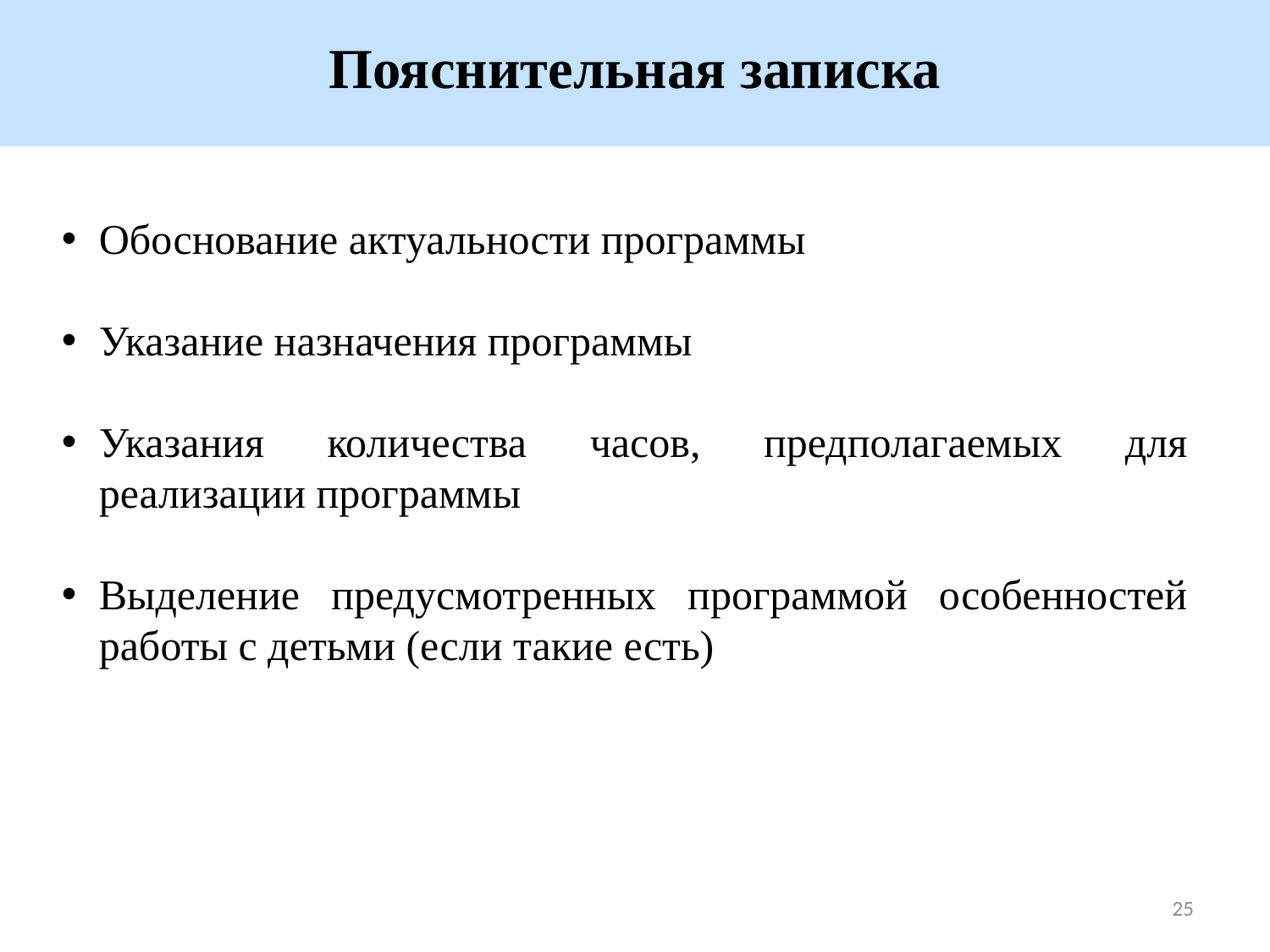

Пояснительная записка
Обоснование актуальности программы

Указание назначения программы

Указания количества часов, предполагаемых для реализации программы

Выделение предусмотренных программой особенностей работы с детьми (если такие есть)
25